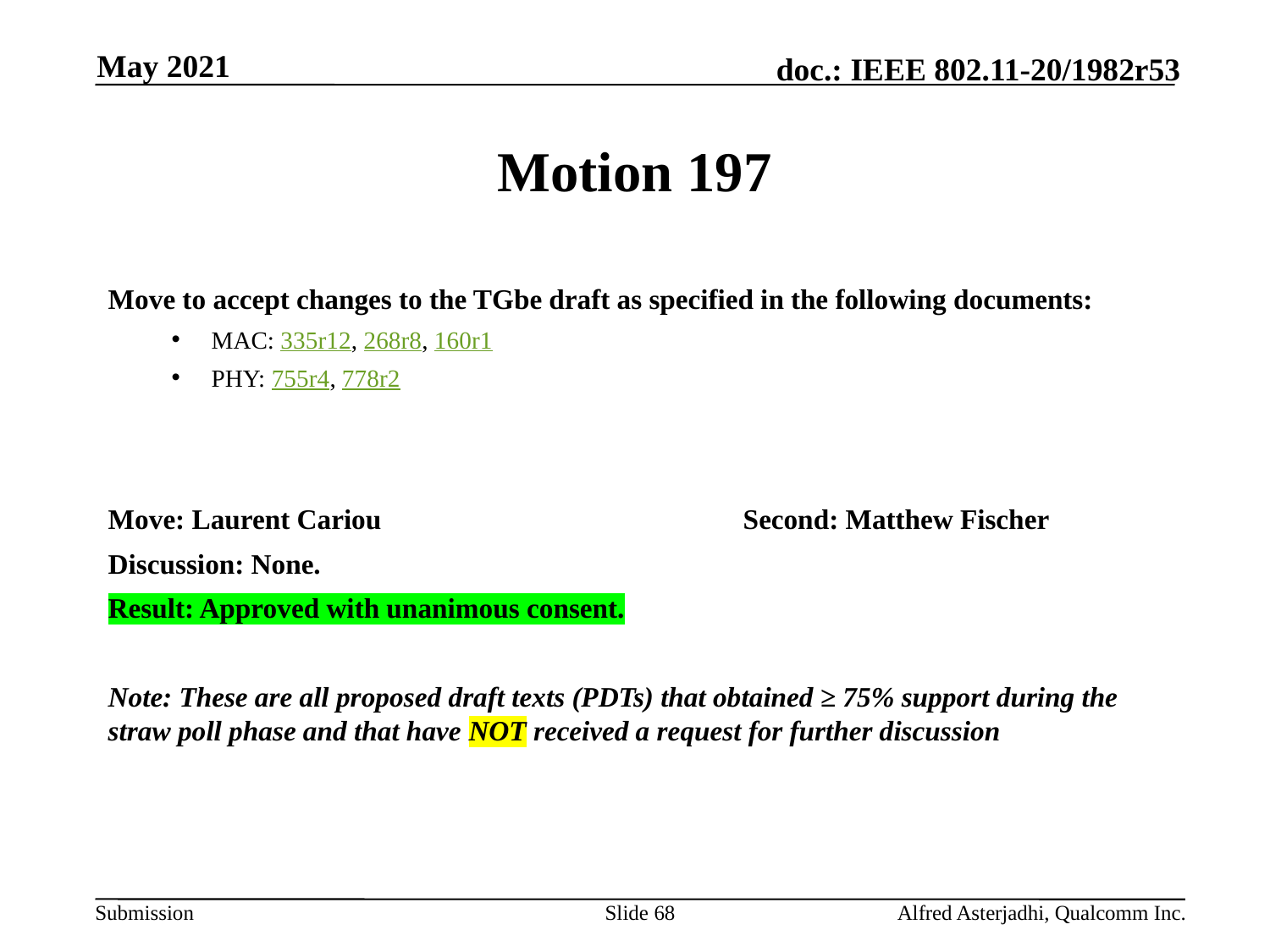

May 2021
# Motion 197
Move to accept changes to the TGbe draft as specified in the following documents:
MAC: 335r12, 268r8, 160r1
PHY: 755r4, 778r2

Move: Laurent Cariou			Second: Matthew Fischer
Discussion: None.
Result: Approved with unanimous consent.

Note: These are all proposed draft texts (PDTs) that obtained ≥ 75% support during the straw poll phase and that have NOT received a request for further discussion
Slide 68
Alfred Asterjadhi, Qualcomm Inc.